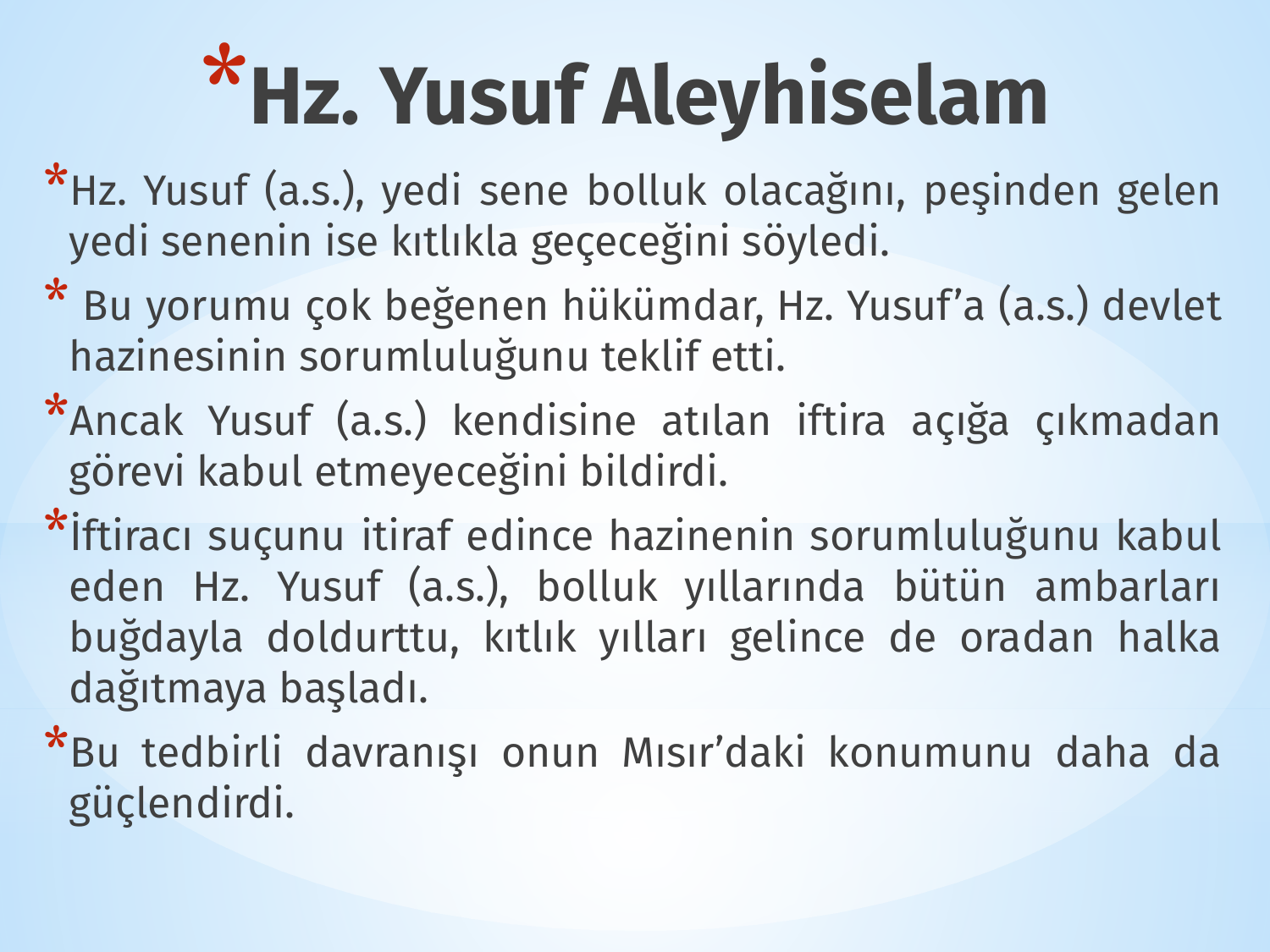

# Hz. Yusuf Aleyhiselam
Hz. Yusuf (a.s.), yedi sene bolluk olacağını, peşinden gelen yedi senenin ise kıtlıkla geçeceğini söyledi.
 Bu yorumu çok beğenen hükümdar, Hz. Yusuf’a (a.s.) devlet hazinesinin sorumluluğunu teklif etti.
Ancak Yusuf (a.s.) kendisine atılan iftira açığa çıkmadan görevi kabul etmeyeceğini bildirdi.
İftiracı suçunu itiraf edince hazinenin sorumluluğunu kabul eden Hz. Yusuf (a.s.), bolluk yıllarında bütün ambarları buğdayla doldurttu, kıtlık yılları gelince de oradan halka dağıtmaya başladı.
Bu tedbirli davranışı onun Mısır’daki konumunu daha da güçlendirdi.